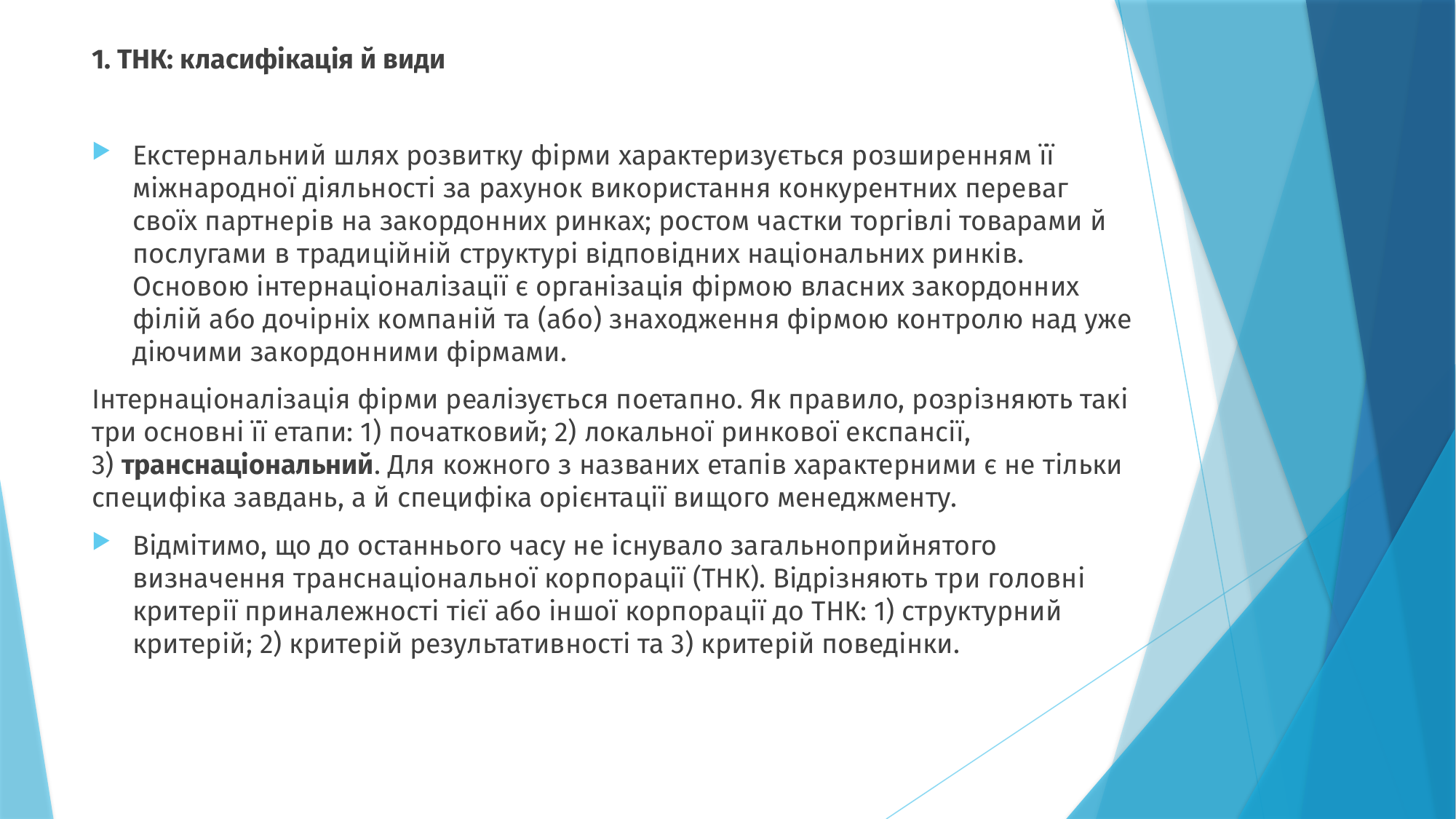

1. ТНК: класифікація й види

Екстернальний шлях розвитку фірми характеризується розширенням її міжнародної діяльності за рахунок використання конкурентних переваг своїх партнерів на закордонних ринках; ростом частки торгівлі товарами й послугами в традиційній структурі відповідних національних ринків. Основою інтернаціоналізації є організація фірмою власних закордонних філій або дочірніх компаній та (або) знаходження фірмою контролю над уже діючими закордонними фірмами.
Інтернаціоналізація фірми реалізується поетапно. Як правило, розрізняють такі три основні її етапи: 1) початковий; 2) локальної ринкової експансії, 3) транснаціональний. Для кожного з названих етапів характерними є не тільки специфіка завдань, а й специфіка орієнтації вищого менеджменту.
Відмітимо, що до останнього часу не існувало загальноприйнятого визначення транснаціональної корпорації (ТНК). Відрізняють три головні критерії приналежності тієї або іншої корпорації до ТНК: 1) структурний критерій; 2) критерій результативності та 3) критерій поведінки.